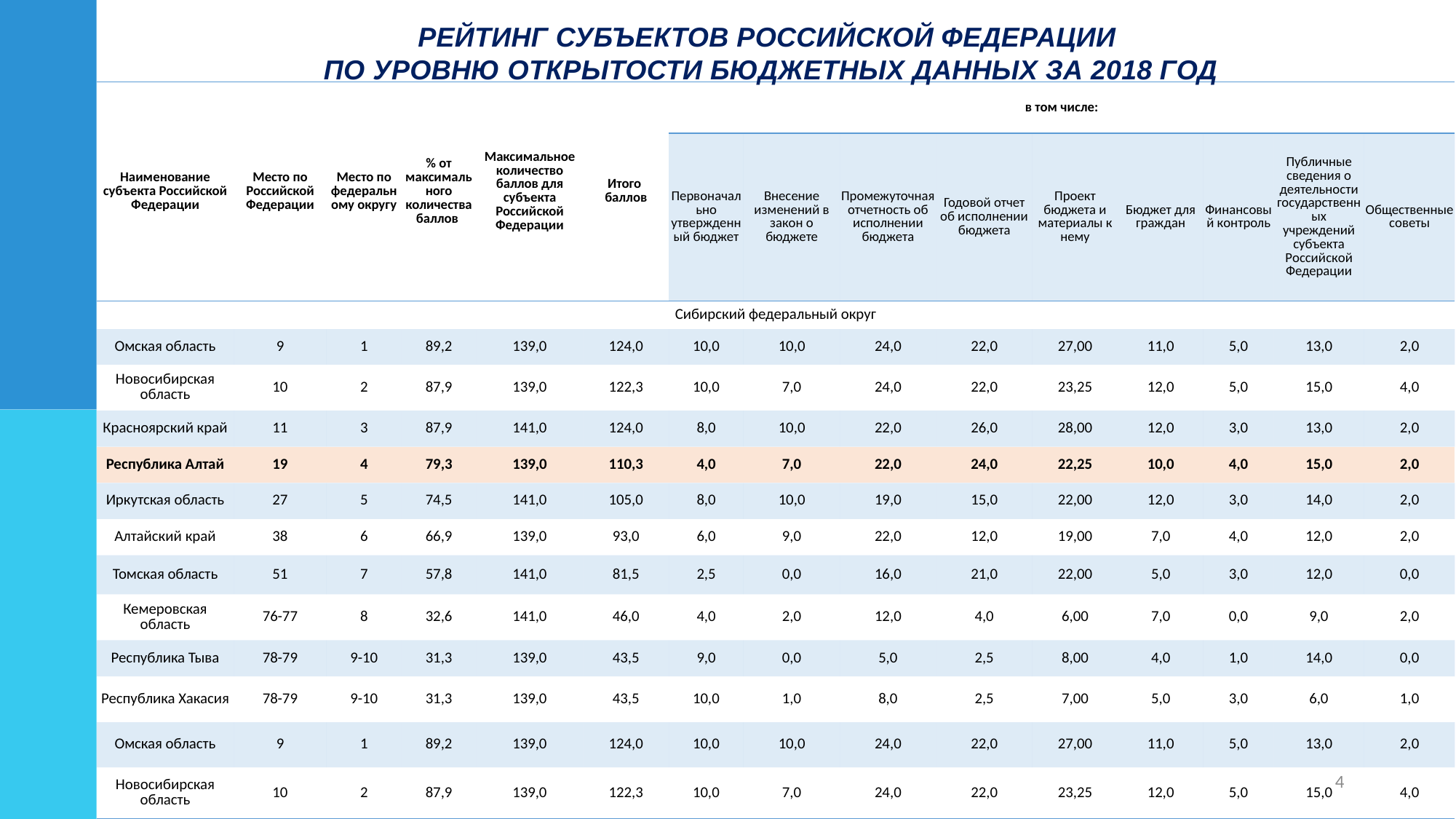

РЕЙТИНГ СУБЪЕКТОВ РОССИЙСКОЙ ФЕДЕРАЦИИ
 ПО УРОВНЮ ОТКРЫТОСТИ БЮДЖЕТНЫХ ДАННЫХ ЗА 2018 ГОД
| Наименование субъекта Российской Федерации | Место по Российской Федерации | Место по федеральному округу | % от максимального количества баллов | Максимальное количество баллов для субъекта Российской Федерации | Итого баллов | в том числе: |  |  |  |  |  |  |  |  |
| --- | --- | --- | --- | --- | --- | --- | --- | --- | --- | --- | --- | --- | --- | --- |
|  |  |  |  |  |  | Первоначально утвержденный бюджет | Внесение изменений в закон о бюджете | Промежуточная отчетность об исполнении бюджета | Годовой отчет об исполнении бюджета | Проект бюджета и материалы к нему | Бюджет для граждан | Финансовый контроль | Публичные сведения о деятельности государственных учреждений субъекта Российской Федерации | Общественные советы |
| Сибирский федеральный округ |  |  |  |  |  |  |  |  |  |  |  |  |  |  |
| Омская область | 9 | 1 | 89,2 | 139,0 | 124,0 | 10,0 | 10,0 | 24,0 | 22,0 | 27,00 | 11,0 | 5,0 | 13,0 | 2,0 |
| Новосибирская область | 10 | 2 | 87,9 | 139,0 | 122,3 | 10,0 | 7,0 | 24,0 | 22,0 | 23,25 | 12,0 | 5,0 | 15,0 | 4,0 |
| Красноярский край | 11 | 3 | 87,9 | 141,0 | 124,0 | 8,0 | 10,0 | 22,0 | 26,0 | 28,00 | 12,0 | 3,0 | 13,0 | 2,0 |
| Республика Алтай | 19 | 4 | 79,3 | 139,0 | 110,3 | 4,0 | 7,0 | 22,0 | 24,0 | 22,25 | 10,0 | 4,0 | 15,0 | 2,0 |
| Иркутская область | 27 | 5 | 74,5 | 141,0 | 105,0 | 8,0 | 10,0 | 19,0 | 15,0 | 22,00 | 12,0 | 3,0 | 14,0 | 2,0 |
| Алтайский край | 38 | 6 | 66,9 | 139,0 | 93,0 | 6,0 | 9,0 | 22,0 | 12,0 | 19,00 | 7,0 | 4,0 | 12,0 | 2,0 |
| Томская область | 51 | 7 | 57,8 | 141,0 | 81,5 | 2,5 | 0,0 | 16,0 | 21,0 | 22,00 | 5,0 | 3,0 | 12,0 | 0,0 |
| Кемеровская область | 76-77 | 8 | 32,6 | 141,0 | 46,0 | 4,0 | 2,0 | 12,0 | 4,0 | 6,00 | 7,0 | 0,0 | 9,0 | 2,0 |
| Республика Тыва | 78-79 | 9-10 | 31,3 | 139,0 | 43,5 | 9,0 | 0,0 | 5,0 | 2,5 | 8,00 | 4,0 | 1,0 | 14,0 | 0,0 |
| Республика Хакасия | 78-79 | 9-10 | 31,3 | 139,0 | 43,5 | 10,0 | 1,0 | 8,0 | 2,5 | 7,00 | 5,0 | 3,0 | 6,0 | 1,0 |
| Омская область | 9 | 1 | 89,2 | 139,0 | 124,0 | 10,0 | 10,0 | 24,0 | 22,0 | 27,00 | 11,0 | 5,0 | 13,0 | 2,0 |
| Новосибирская область | 10 | 2 | 87,9 | 139,0 | 122,3 | 10,0 | 7,0 | 24,0 | 22,0 | 23,25 | 12,0 | 5,0 | 15,0 | 4,0 |

МАТЕРИАЛЫ
к публичным слушаниям
по проекту закона
Республики Алтай
«О республиканском бюджете Республики Алтай
на 2020 год и на плановый
период 2021 и 2022 годов»

4